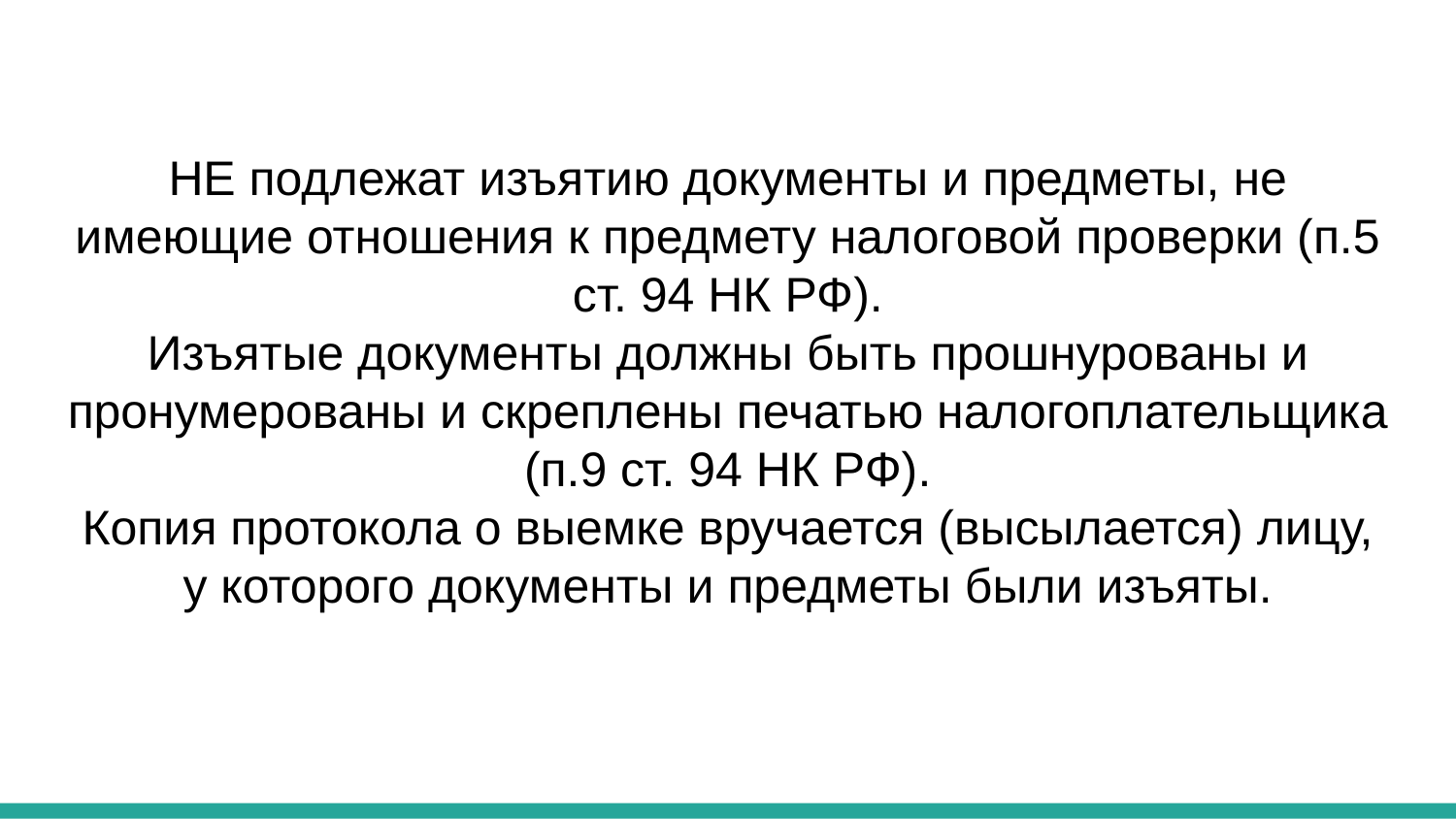

НЕ подлежат изъятию документы и предметы, не имеющие отношения к предмету налоговой проверки (п.5 ст. 94 НК РФ).
Изъятые документы должны быть прошнурованы и пронумерованы и скреплены печатью налогоплательщика (п.9 ст. 94 НК РФ).
Копия протокола о выемке вручается (высылается) лицу, у которого документы и предметы были изъяты.